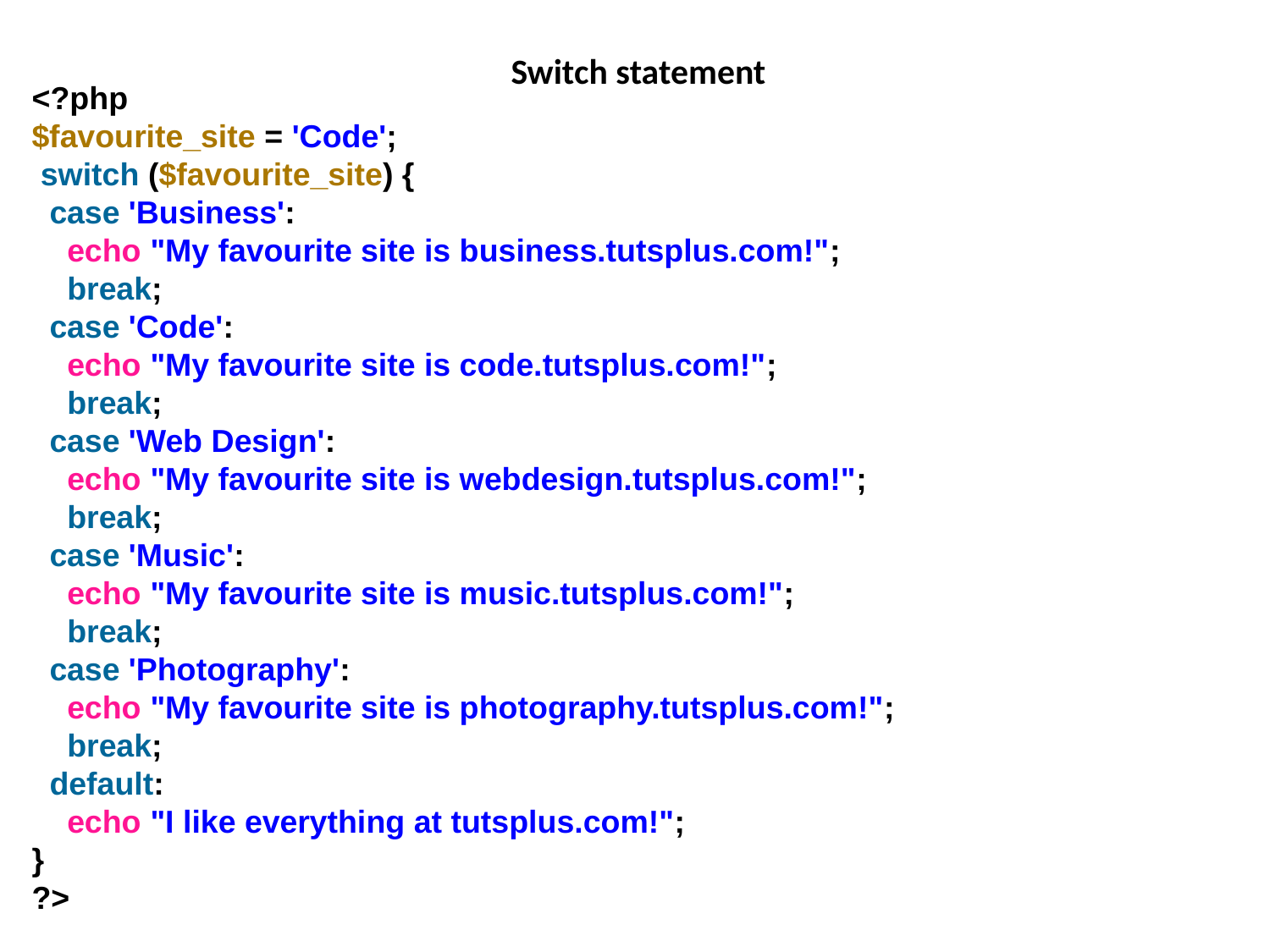

Switch statement
<?php
$favourite_site = 'Code';
 switch ($favourite_site) {
  case 'Business':
    echo "My favourite site is business.tutsplus.com!";
    break;
  case 'Code':
    echo "My favourite site is code.tutsplus.com!";
    break;
  case 'Web Design':
    echo "My favourite site is webdesign.tutsplus.com!";
    break;
  case 'Music':
    echo "My favourite site is music.tutsplus.com!";
    break;
  case 'Photography':
    echo "My favourite site is photography.tutsplus.com!";
    break;
  default:
    echo "I like everything at tutsplus.com!";
}
?>